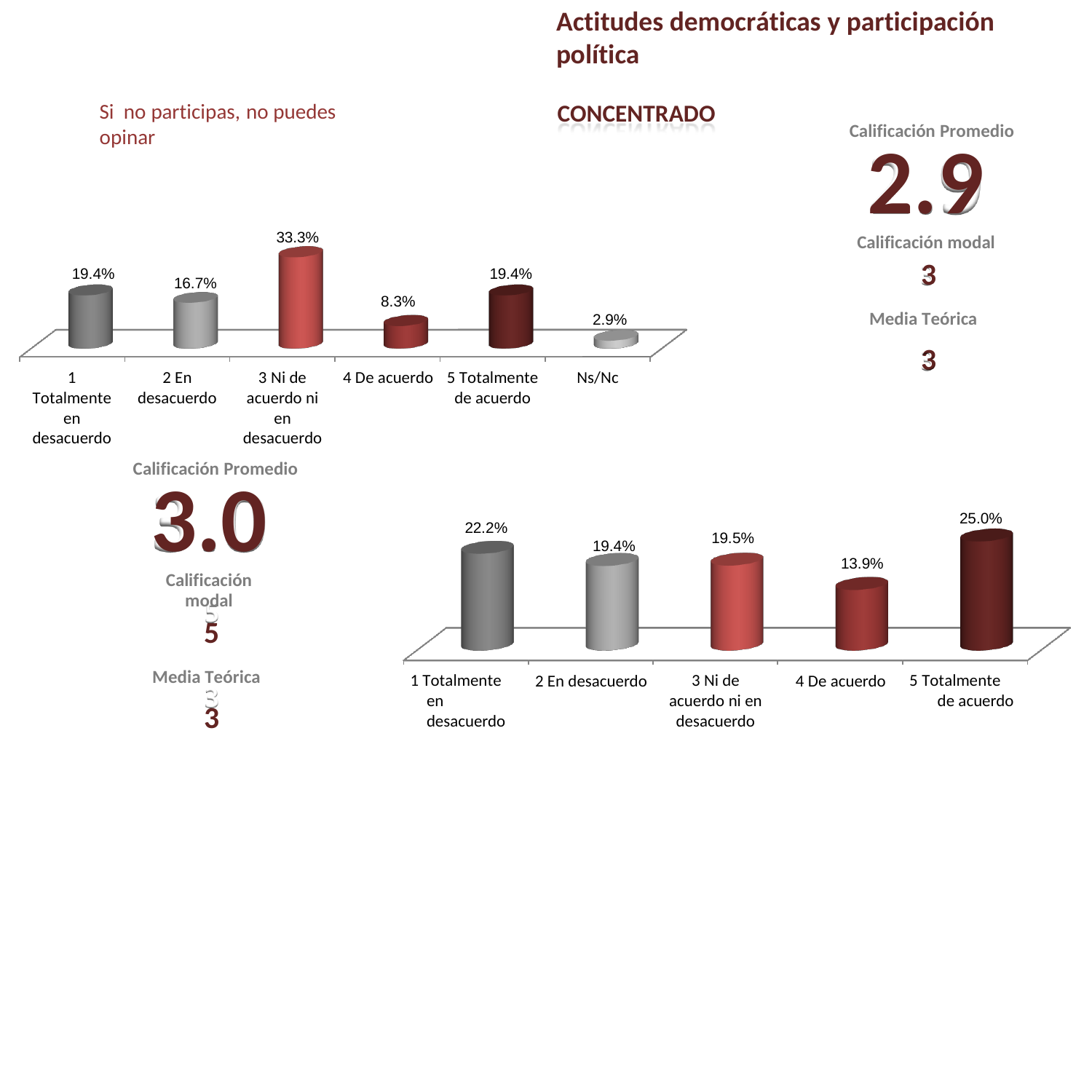

Actitudes democráticas y participación política
CONCENTRADO
Si  no participas, no puedes opinar

Calificación Promedio
2.9
Calificación modal
3

Media Teórica

3

33.3%

19.4%
19.4%
16.7%
8.3%
2.9%

1 Totalmente en desacuerdo
3 Ni de acuerdo ni en desacuerdo
2 En
desacuerdo
4 De acuerdo
5 Totalmente
de acuerdo
Ns/Nc

Calificación Promedio
3.0
Calificación modal
5

Media Teórica

3

25.0%
22.2%
19.5%
19.4%
13.9%

1 Totalmente en desacuerdo
3 Ni de acuerdo ni en desacuerdo
5 Totalmente de acuerdo
2 En desacuerdo
4 De acuerdo